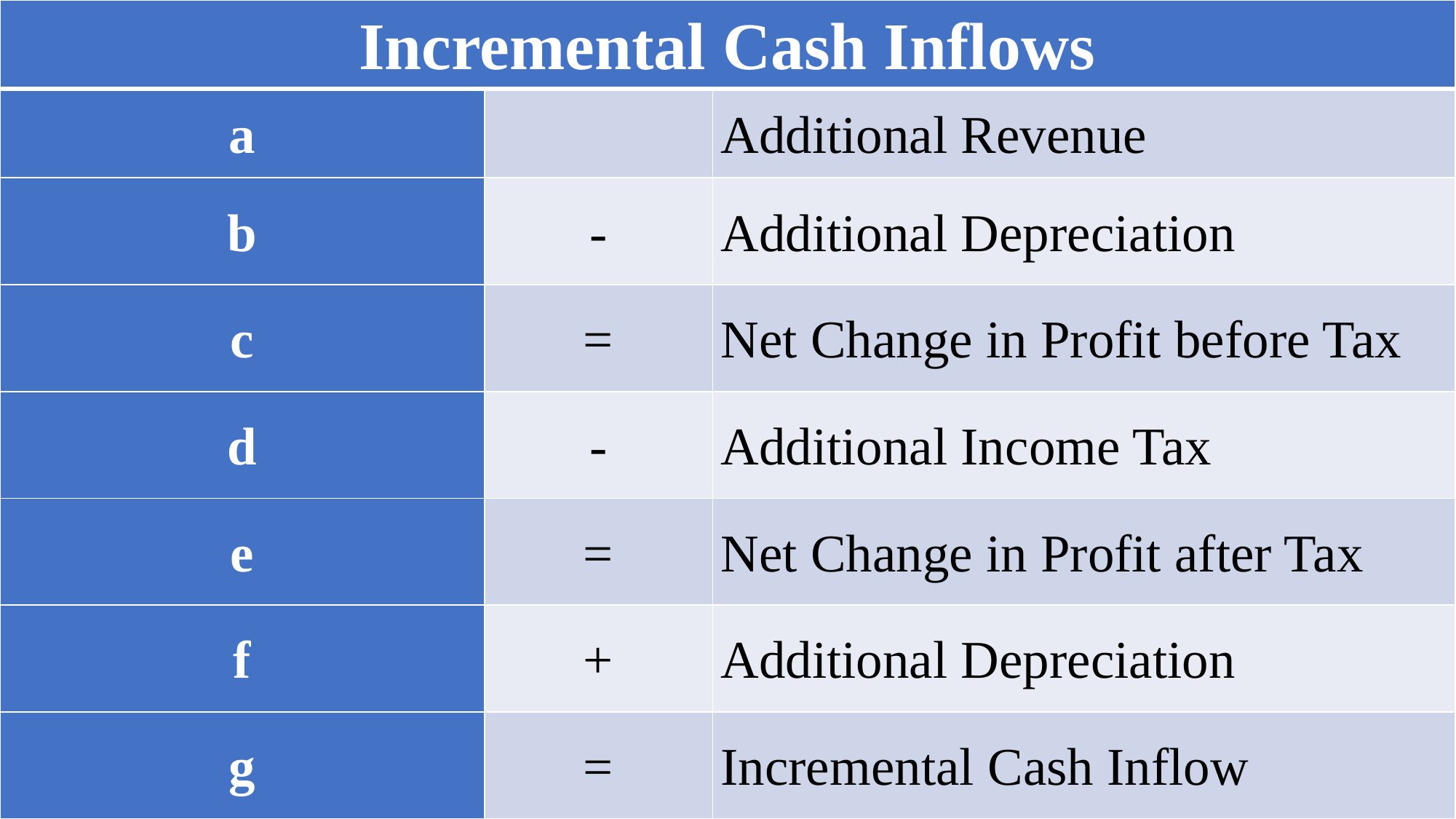

| Incremental Cash Inflows |  |  |
| --- | --- | --- |
| a |  | Additional Revenue |
| b | - | Additional Depreciation |
| c | = | Net Change in Profit before Tax |
| d | - | Additional Income Tax |
| e | = | Net Change in Profit after Tax |
| f | + | Additional Depreciation |
| g | = | Incremental Cash Inflow |